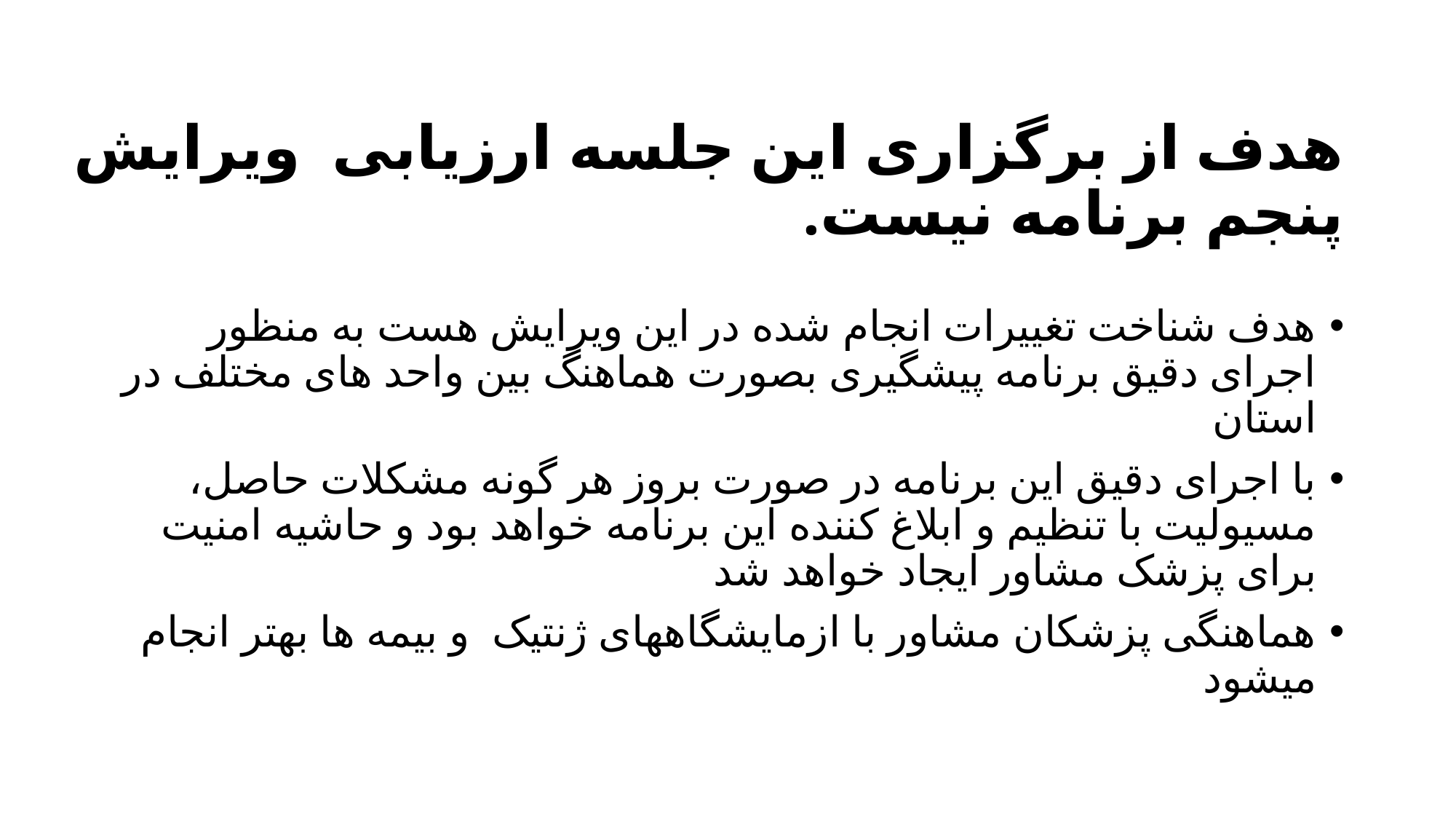

# هدف از برگزاری این جلسه ارزیابی  ویرایش پنجم برنامه نیست.
هدف شناخت تغییرات انجام شده در این ویرایش هست به منظور اجرای دقیق برنامه پیشگیری بصورت هماهنگ بین واحد های مختلف در استان
با اجرای دقیق این برنامه در صورت بروز هر گونه مشکلات حاصل، مسیولیت با تنظیم و ابلاغ کننده این برنامه خواهد بود و حاشیه امنیت برای پزشک مشاور ایجاد خواهد شد
هماهنگی پزشکان مشاور با ازمایشگاههای ژنتیک  و بیمه ها بهتر انجام میشود